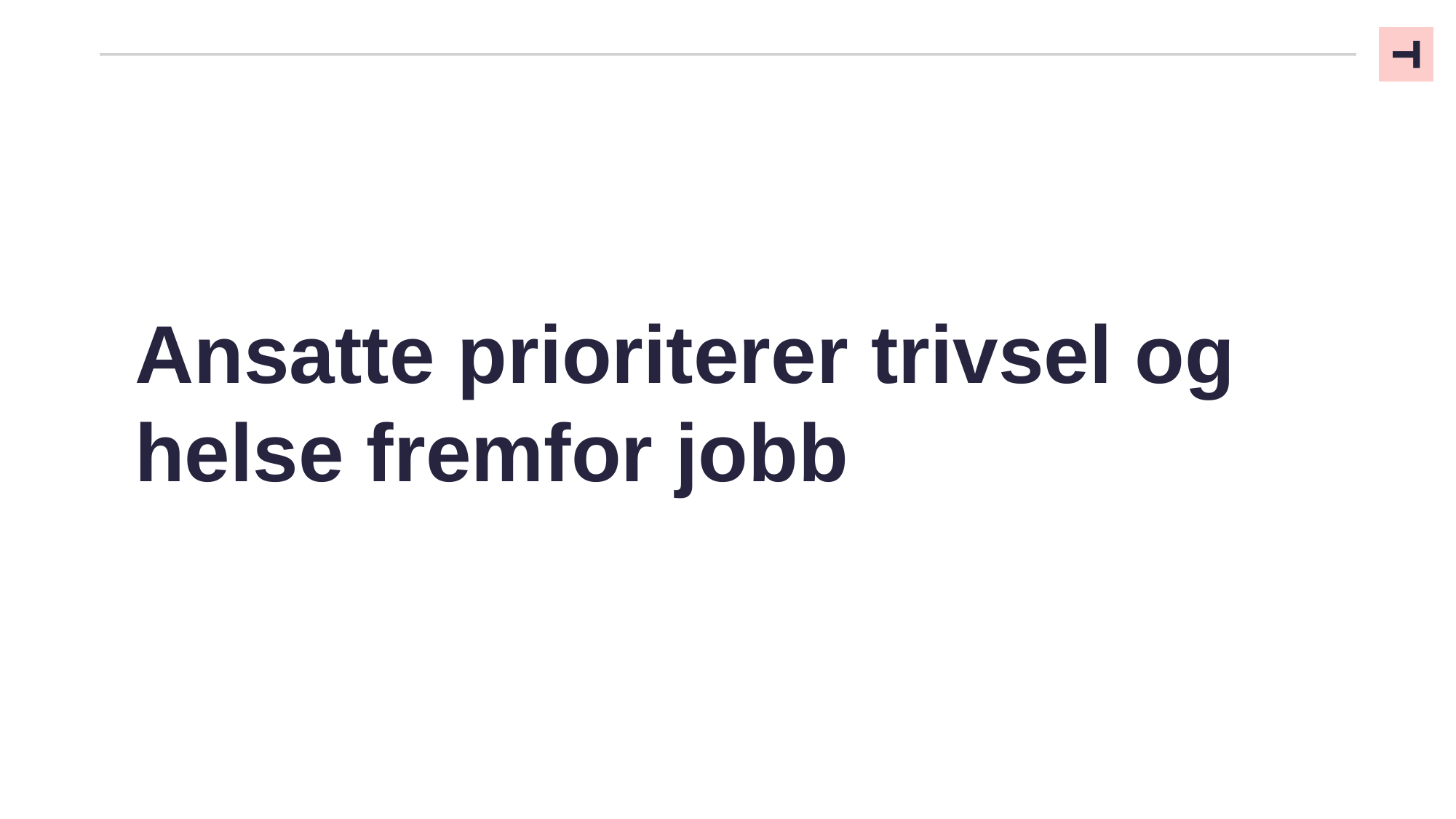

02
Ansatte prioriterer trivsel og helse fremfor jobb